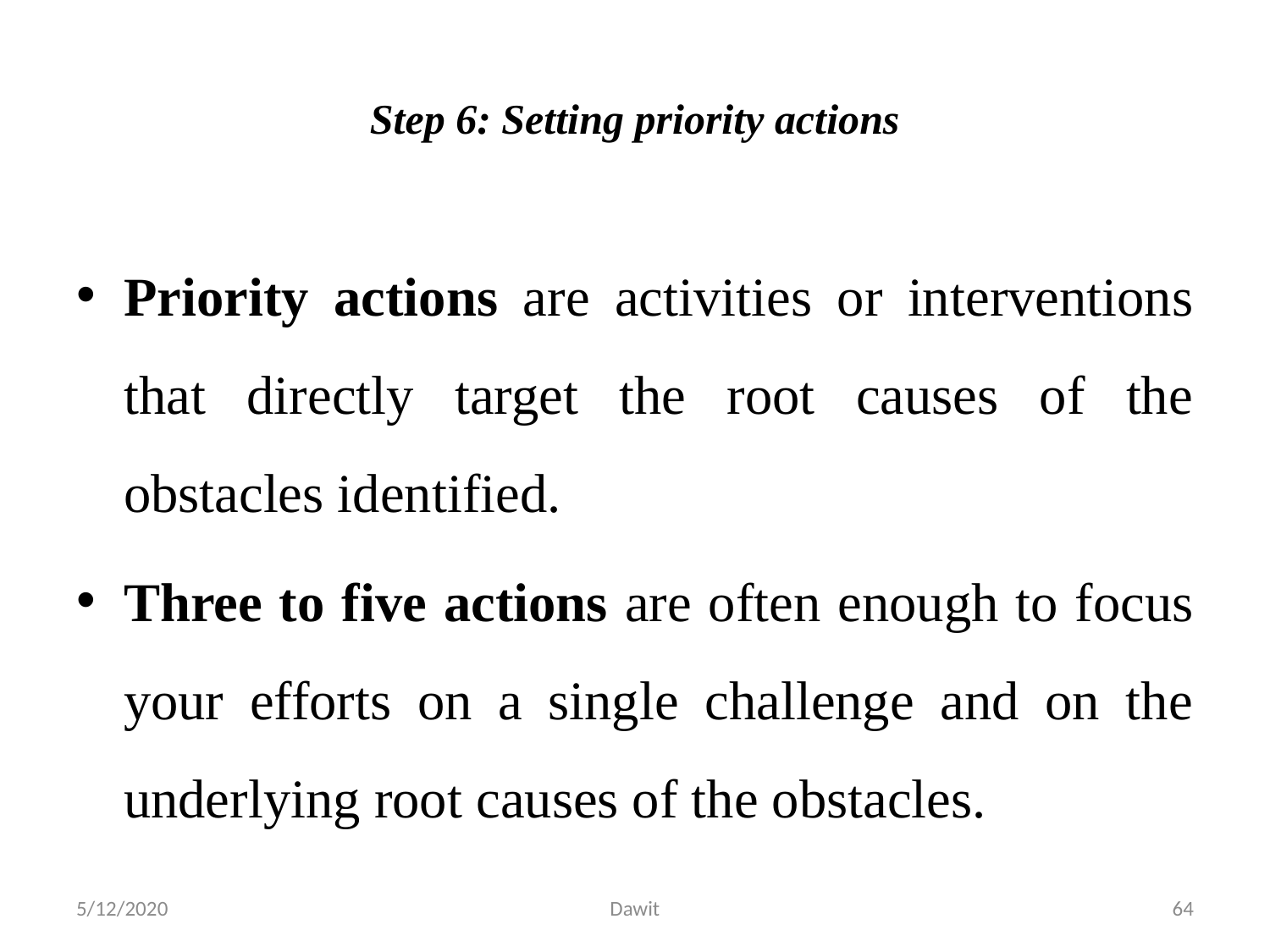

# Step 6: Setting priority actions
Priority actions are activities or interventions that directly target the root causes of the obstacles identified.
Three to five actions are often enough to focus your efforts on a single challenge and on the underlying root causes of the obstacles.

5/12/2020
Dawit
64